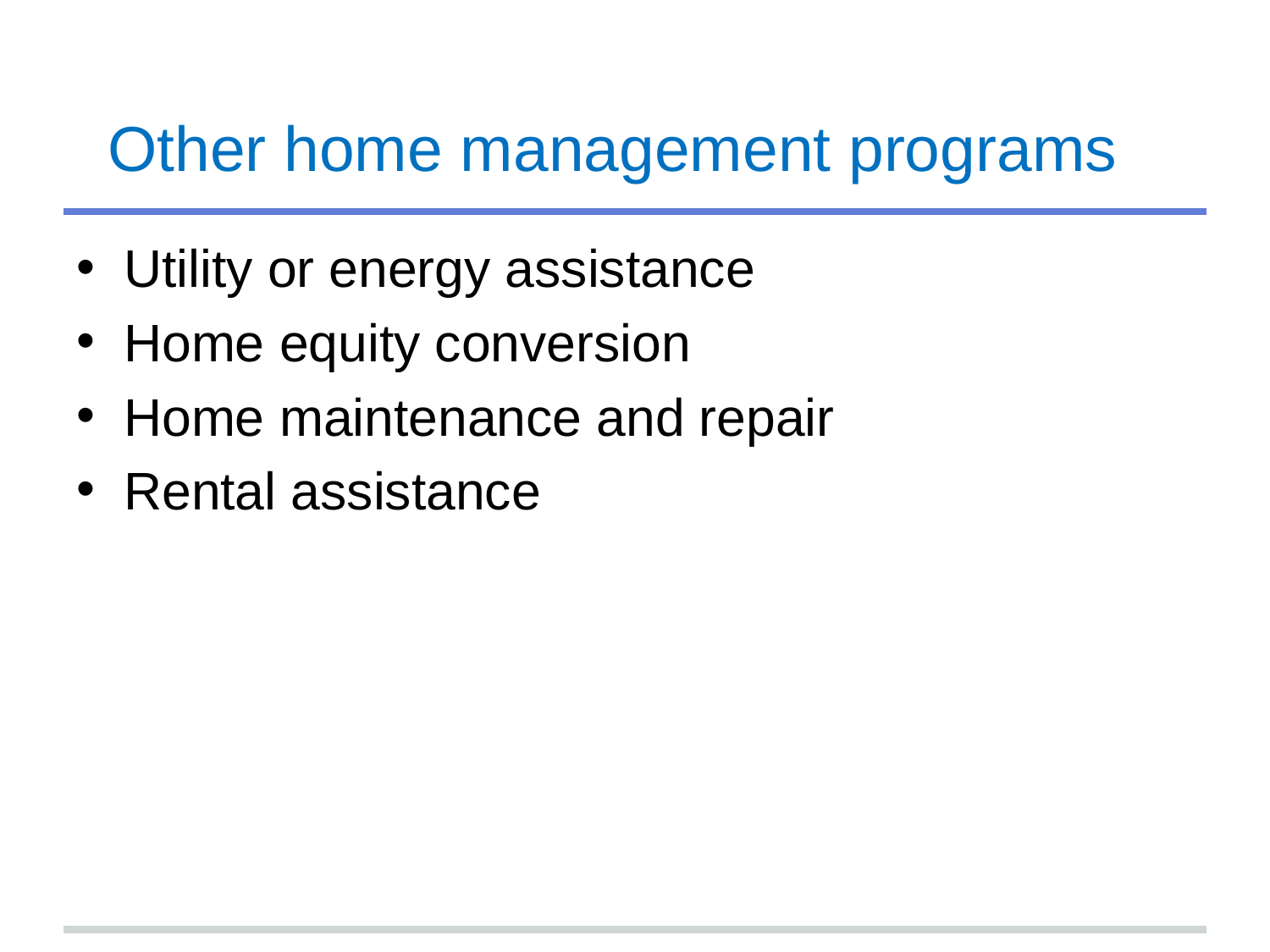

# Other home management programs
Utility or energy assistance
Home equity conversion
Home maintenance and repair
Rental assistance